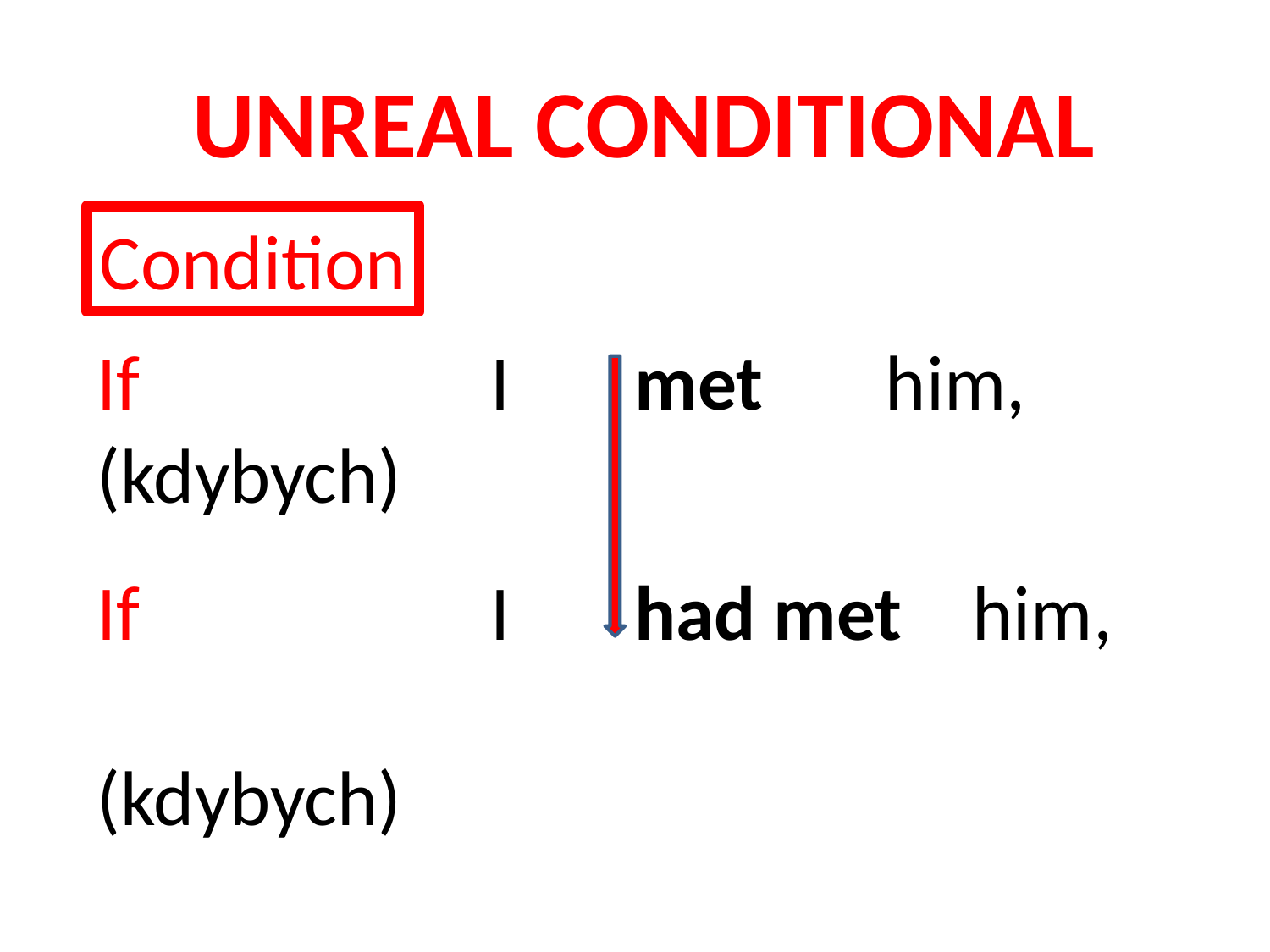

UNREAL CONDITIONAL
Condition
If                    I       met       him,
(kdybych)

If                    I       had met    him,
(kdybych)